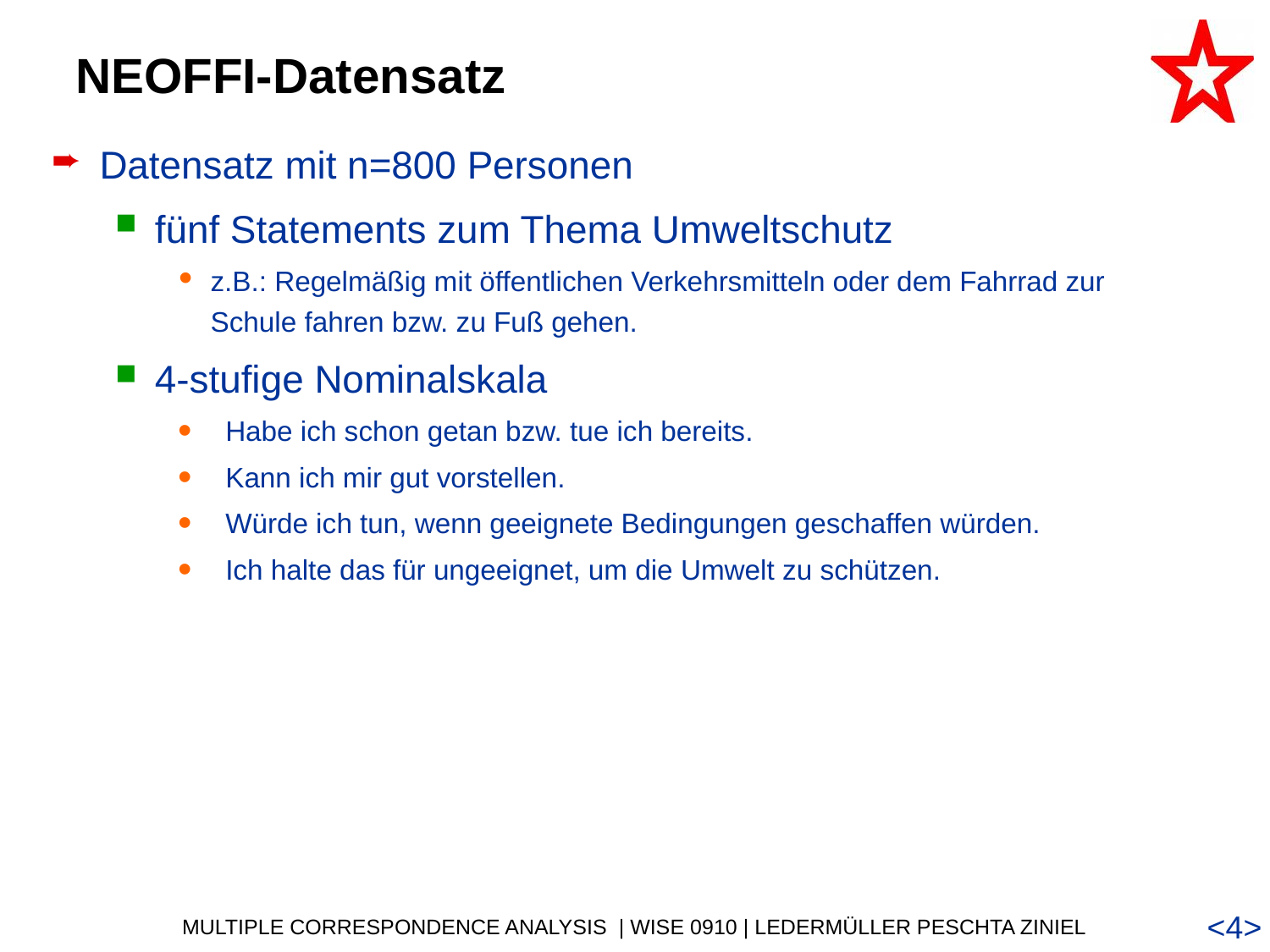

# NEOFFI-Datensatz
Datensatz mit n=800 Personen
fünf Statements zum Thema Umweltschutz
z.B.: Regelmäßig mit öffentlichen Verkehrsmitteln oder dem Fahrrad zur Schule fahren bzw. zu Fuß gehen.
4-stufige Nominalskala
Habe ich schon getan bzw. tue ich bereits.
Kann ich mir gut vorstellen.
Würde ich tun, wenn geeignete Bedingungen geschaffen würden.
Ich halte das für ungeeignet, um die Umwelt zu schützen.
<4>